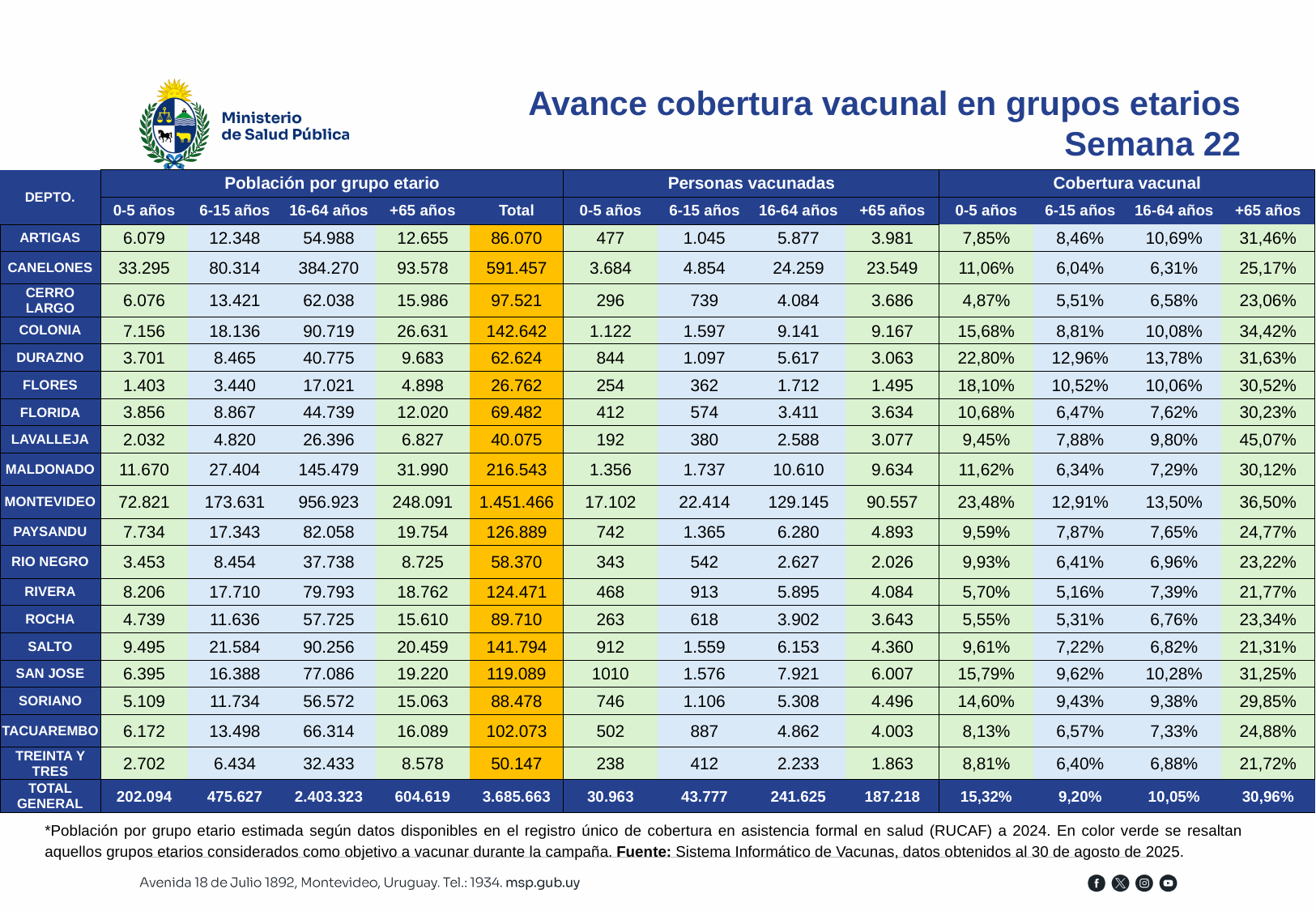

Avance cobertura vacunal en grupos etarios
Semana 22
| DEPTO. | Población por grupo etario |  |  |  |  | Personas vacunadas |  |  |  | Cobertura vacunal |  |  |  |
| --- | --- | --- | --- | --- | --- | --- | --- | --- | --- | --- | --- | --- | --- |
|  | 0-5 años | 6-15 años | 16-64 años | +65 años | Total | 0-5 años | 6-15 años | 16-64 años | +65 años | 0-5 años | 6-15 años | 16-64 años | +65 años |
| ARTIGAS | 6.079 | 12.348 | 54.988 | 12.655 | 86.070 | 477 | 1.045 | 5.877 | 3.981 | 7,85% | 8,46% | 10,69% | 31,46% |
| CANELONES | 33.295 | 80.314 | 384.270 | 93.578 | 591.457 | 3.684 | 4.854 | 24.259 | 23.549 | 11,06% | 6,04% | 6,31% | 25,17% |
| CERRO LARGO | 6.076 | 13.421 | 62.038 | 15.986 | 97.521 | 296 | 739 | 4.084 | 3.686 | 4,87% | 5,51% | 6,58% | 23,06% |
| COLONIA | 7.156 | 18.136 | 90.719 | 26.631 | 142.642 | 1.122 | 1.597 | 9.141 | 9.167 | 15,68% | 8,81% | 10,08% | 34,42% |
| DURAZNO | 3.701 | 8.465 | 40.775 | 9.683 | 62.624 | 844 | 1.097 | 5.617 | 3.063 | 22,80% | 12,96% | 13,78% | 31,63% |
| FLORES | 1.403 | 3.440 | 17.021 | 4.898 | 26.762 | 254 | 362 | 1.712 | 1.495 | 18,10% | 10,52% | 10,06% | 30,52% |
| FLORIDA | 3.856 | 8.867 | 44.739 | 12.020 | 69.482 | 412 | 574 | 3.411 | 3.634 | 10,68% | 6,47% | 7,62% | 30,23% |
| LAVALLEJA | 2.032 | 4.820 | 26.396 | 6.827 | 40.075 | 192 | 380 | 2.588 | 3.077 | 9,45% | 7,88% | 9,80% | 45,07% |
| MALDONADO | 11.670 | 27.404 | 145.479 | 31.990 | 216.543 | 1.356 | 1.737 | 10.610 | 9.634 | 11,62% | 6,34% | 7,29% | 30,12% |
| MONTEVIDEO | 72.821 | 173.631 | 956.923 | 248.091 | 1.451.466 | 17.102 | 22.414 | 129.145 | 90.557 | 23,48% | 12,91% | 13,50% | 36,50% |
| PAYSANDU | 7.734 | 17.343 | 82.058 | 19.754 | 126.889 | 742 | 1.365 | 6.280 | 4.893 | 9,59% | 7,87% | 7,65% | 24,77% |
| RIO NEGRO | 3.453 | 8.454 | 37.738 | 8.725 | 58.370 | 343 | 542 | 2.627 | 2.026 | 9,93% | 6,41% | 6,96% | 23,22% |
| RIVERA | 8.206 | 17.710 | 79.793 | 18.762 | 124.471 | 468 | 913 | 5.895 | 4.084 | 5,70% | 5,16% | 7,39% | 21,77% |
| ROCHA | 4.739 | 11.636 | 57.725 | 15.610 | 89.710 | 263 | 618 | 3.902 | 3.643 | 5,55% | 5,31% | 6,76% | 23,34% |
| SALTO | 9.495 | 21.584 | 90.256 | 20.459 | 141.794 | 912 | 1.559 | 6.153 | 4.360 | 9,61% | 7,22% | 6,82% | 21,31% |
| SAN JOSE | 6.395 | 16.388 | 77.086 | 19.220 | 119.089 | 1010 | 1.576 | 7.921 | 6.007 | 15,79% | 9,62% | 10,28% | 31,25% |
| SORIANO | 5.109 | 11.734 | 56.572 | 15.063 | 88.478 | 746 | 1.106 | 5.308 | 4.496 | 14,60% | 9,43% | 9,38% | 29,85% |
| TACUAREMBO | 6.172 | 13.498 | 66.314 | 16.089 | 102.073 | 502 | 887 | 4.862 | 4.003 | 8,13% | 6,57% | 7,33% | 24,88% |
| TREINTA Y TRES | 2.702 | 6.434 | 32.433 | 8.578 | 50.147 | 238 | 412 | 2.233 | 1.863 | 8,81% | 6,40% | 6,88% | 21,72% |
| TOTAL GENERAL | 202.094 | 475.627 | 2.403.323 | 604.619 | 3.685.663 | 30.963 | 43.777 | 241.625 | 187.218 | 15,32% | 9,20% | 10,05% | 30,96% |
*Población por grupo etario estimada según datos disponibles en el registro único de cobertura en asistencia formal en salud (RUCAF) a 2024. En color verde se resaltan aquellos grupos etarios considerados como objetivo a vacunar durante la campaña. Fuente: Sistema Informático de Vacunas, datos obtenidos al 30 de agosto de 2025.